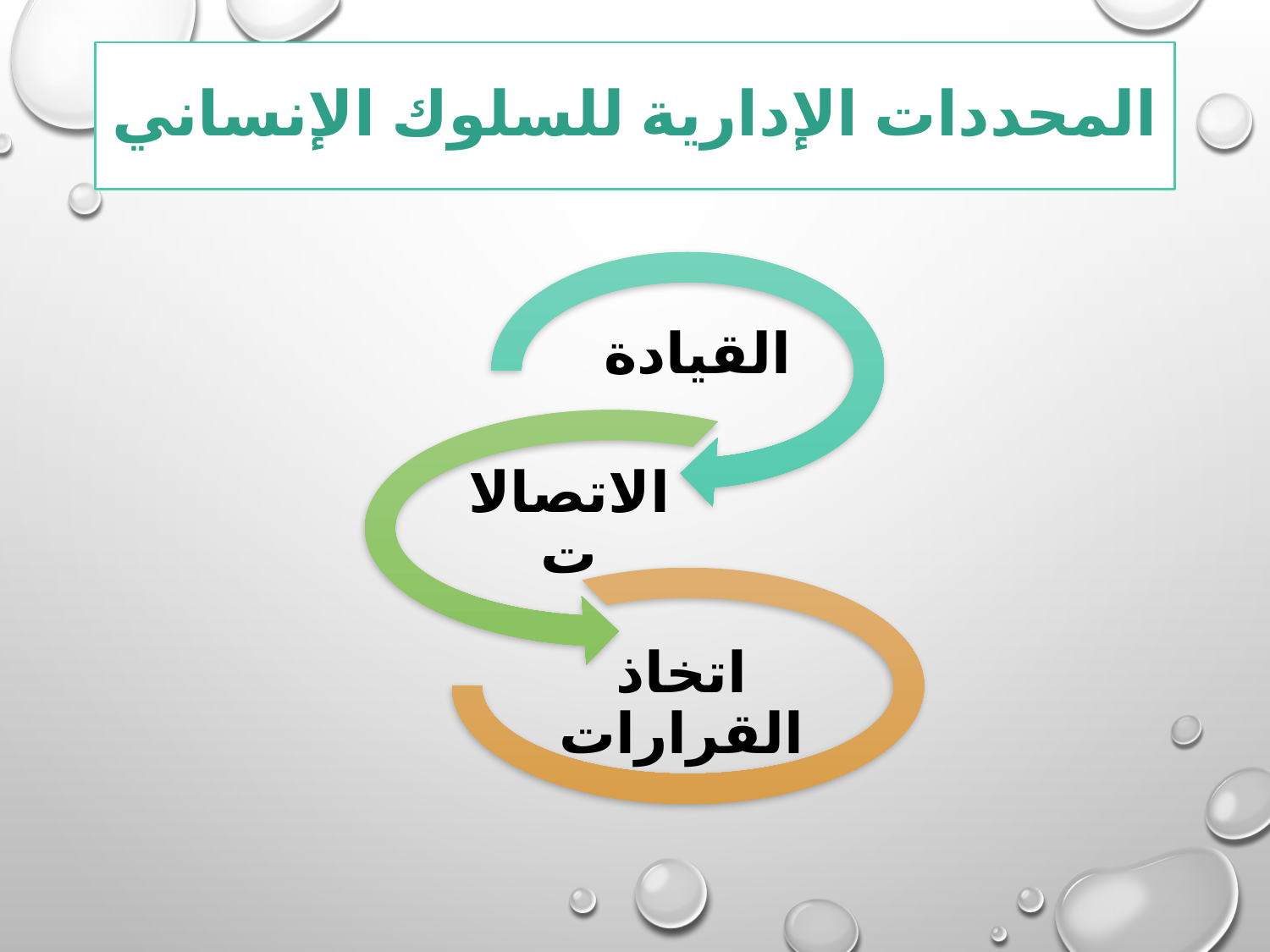

# المحددات الإدارية للسلوك الإنساني
القيادة
الاتصالات
اتخاذ القرارات